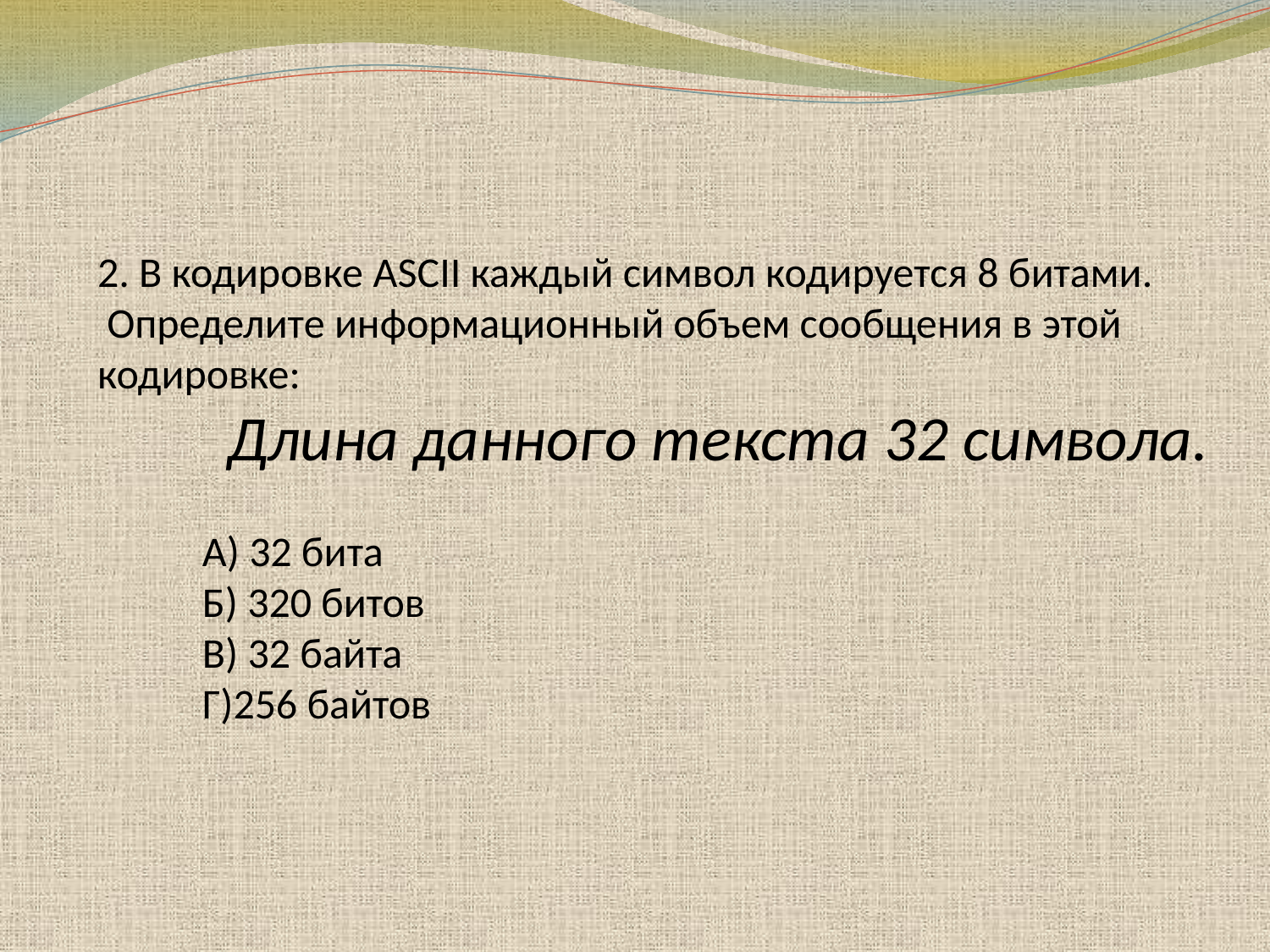

2. В кодировке ASCII каждый символ кодируется 8 битами.
 Определите информационный объем сообщения в этой кодировке:
         Длина данного текста 32 символа.

           А) 32 бита
           Б) 320 битов
           В) 32 байта
           Г)256 байтов